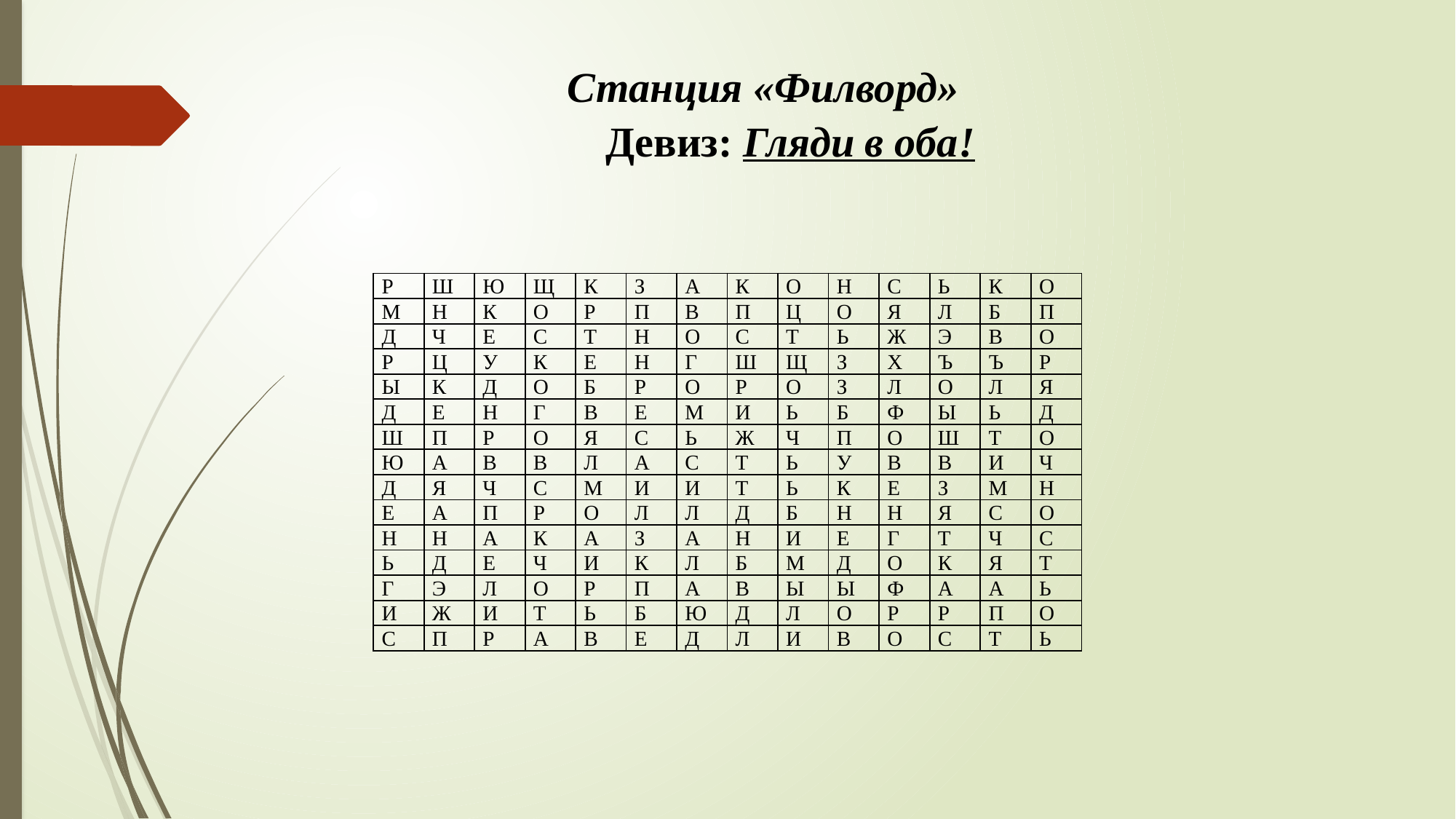

Станция «Филворд»
Девиз: Гляди в оба!
| Р | Ш | Ю | Щ | К | З | А | К | О | Н | С | Ь | К | О |
| --- | --- | --- | --- | --- | --- | --- | --- | --- | --- | --- | --- | --- | --- |
| М | Н | К | О | Р | П | В | П | Ц | О | Я | Л | Б | П |
| Д | Ч | Е | С | Т | Н | О | С | Т | Ь | Ж | Э | В | О |
| Р | Ц | У | К | Е | Н | Г | Ш | Щ | З | Х | Ъ | Ъ | Р |
| Ы | К | Д | О | Б | Р | О | Р | О | З | Л | О | Л | Я |
| Д | Е | Н | Г | В | Е | М | И | Ь | Б | Ф | Ы | Ь | Д |
| Ш | П | Р | О | Я | С | Ь | Ж | Ч | П | О | Ш | Т | О |
| Ю | А | В | В | Л | А | С | Т | Ь | У | В | В | И | Ч |
| Д | Я | Ч | С | М | И | И | Т | Ь | К | Е | З | М | Н |
| Е | А | П | Р | О | Л | Л | Д | Б | Н | Н | Я | С | О |
| Н | Н | А | К | А | З | А | Н | И | Е | Г | Т | Ч | С |
| Ь | Д | Е | Ч | И | К | Л | Б | М | Д | О | К | Я | Т |
| Г | Э | Л | О | Р | П | А | В | Ы | Ы | Ф | А | А | Ь |
| И | Ж | И | Т | Ь | Б | Ю | Д | Л | О | Р | Р | П | О |
| С | П | Р | А | В | Е | Д | Л | И | В | О | С | Т | Ь |